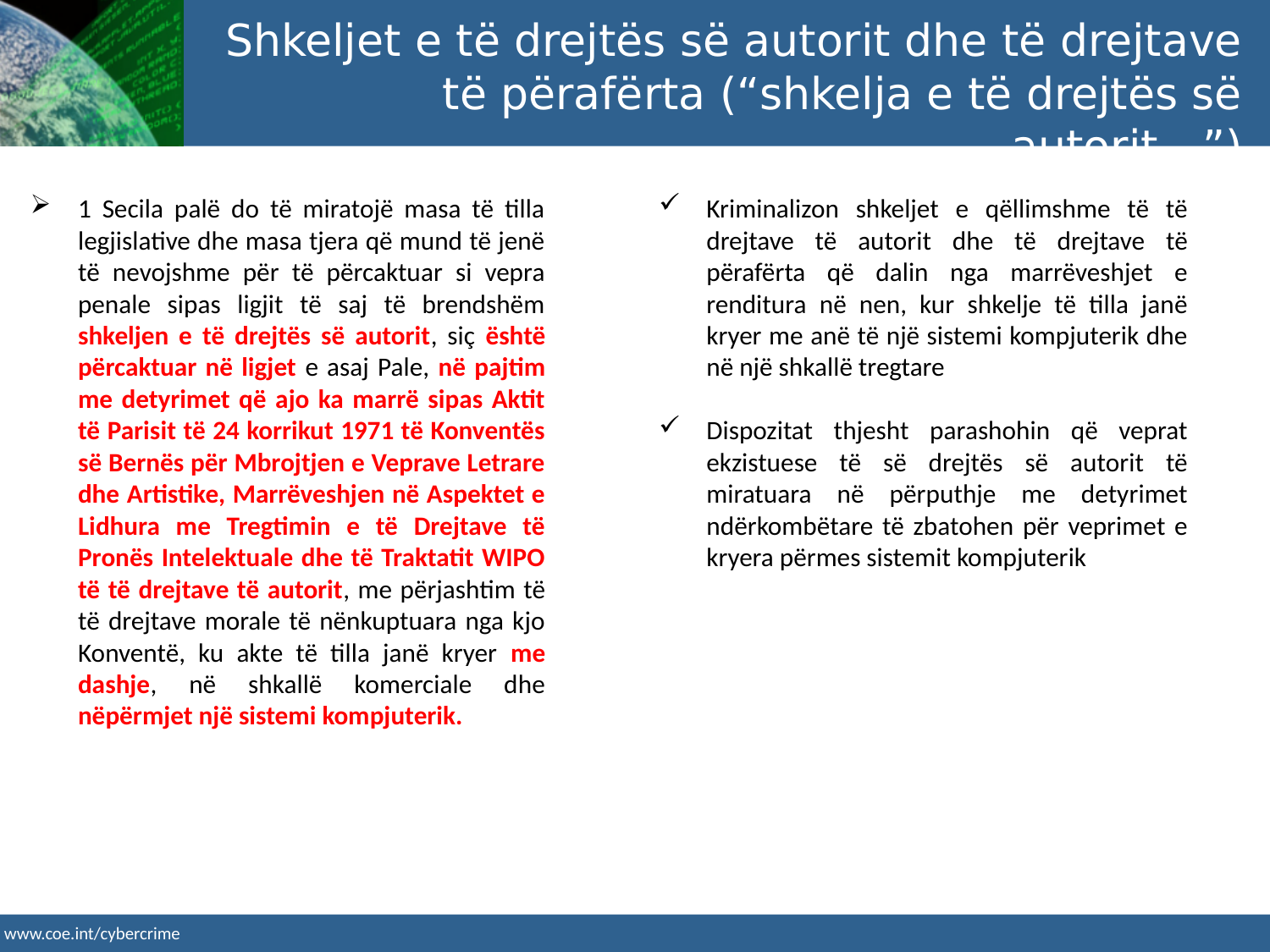

Shkeljet e të drejtës së autorit dhe të drejtave të përafërta (“shkelja e të drejtës së autorit…”)
1 Secila palë do të miratojë masa të tilla legjislative dhe masa tjera që mund të jenë të nevojshme për të përcaktuar si vepra penale sipas ligjit të saj të brendshëm shkeljen e të drejtës së autorit, siç është përcaktuar në ligjet e asaj Pale, në pajtim me detyrimet që ajo ka marrë sipas Aktit të Parisit të 24 korrikut 1971 të Konventës së Bernës për Mbrojtjen e Veprave Letrare dhe Artistike, Marrëveshjen në Aspektet e Lidhura me Tregtimin e të Drejtave të Pronës Intelektuale dhe të Traktatit WIPO të të drejtave të autorit, me përjashtim të të drejtave morale të nënkuptuara nga kjo Konventë, ku akte të tilla janë kryer me dashje, në shkallë komerciale dhe nëpërmjet një sistemi kompjuterik.
Kriminalizon shkeljet e qëllimshme të të drejtave të autorit dhe të drejtave të përafërta që dalin nga marrëveshjet e renditura në nen, kur shkelje të tilla janë kryer me anë të një sistemi kompjuterik dhe në një shkallë tregtare

Dispozitat thjesht parashohin që veprat ekzistuese të së drejtës së autorit të miratuara në përputhje me detyrimet ndërkombëtare të zbatohen për veprimet e kryera përmes sistemit kompjuterik